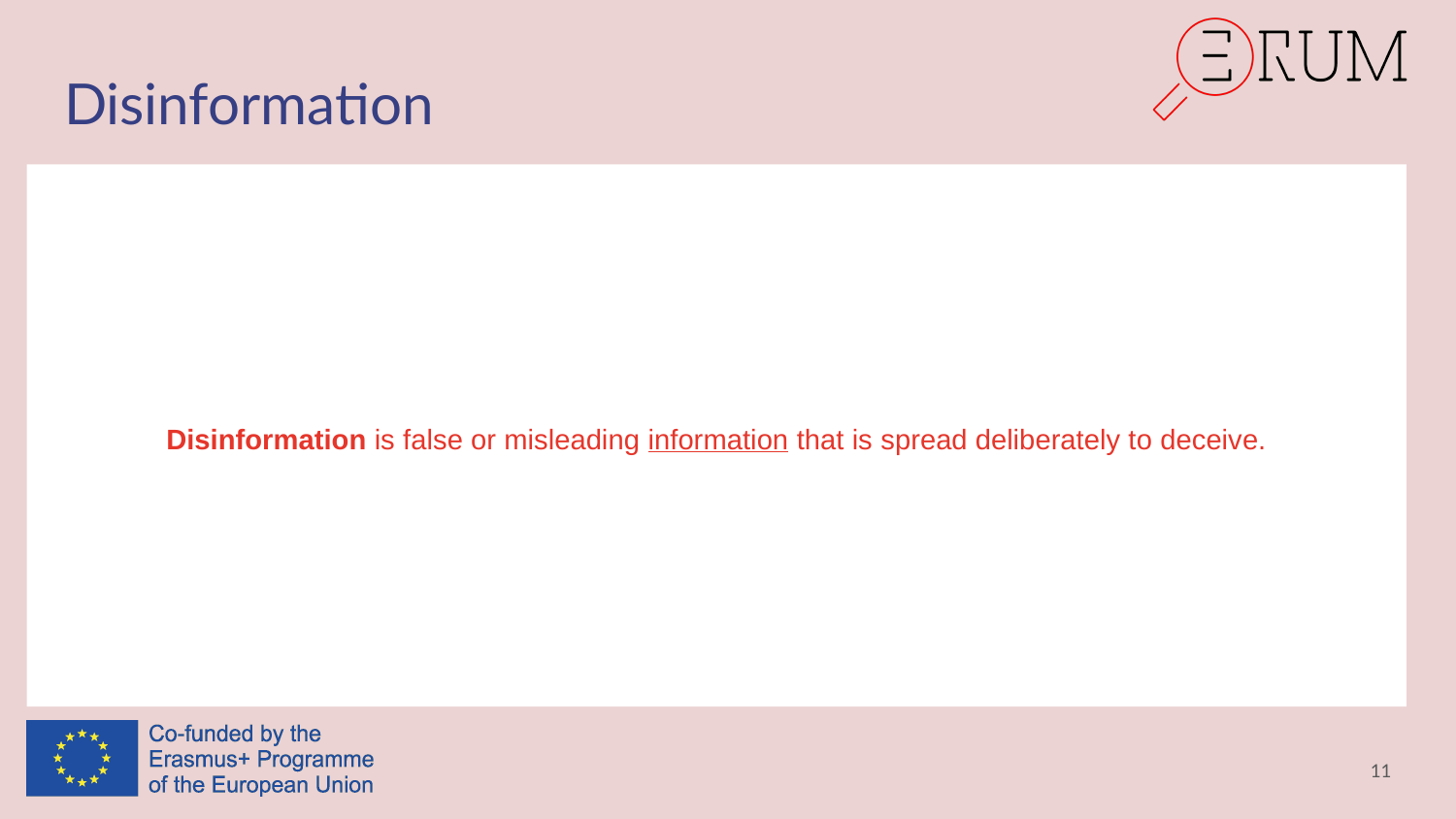

# Disinformation
Disinformation is false or misleading information that is spread deliberately to deceive.
11